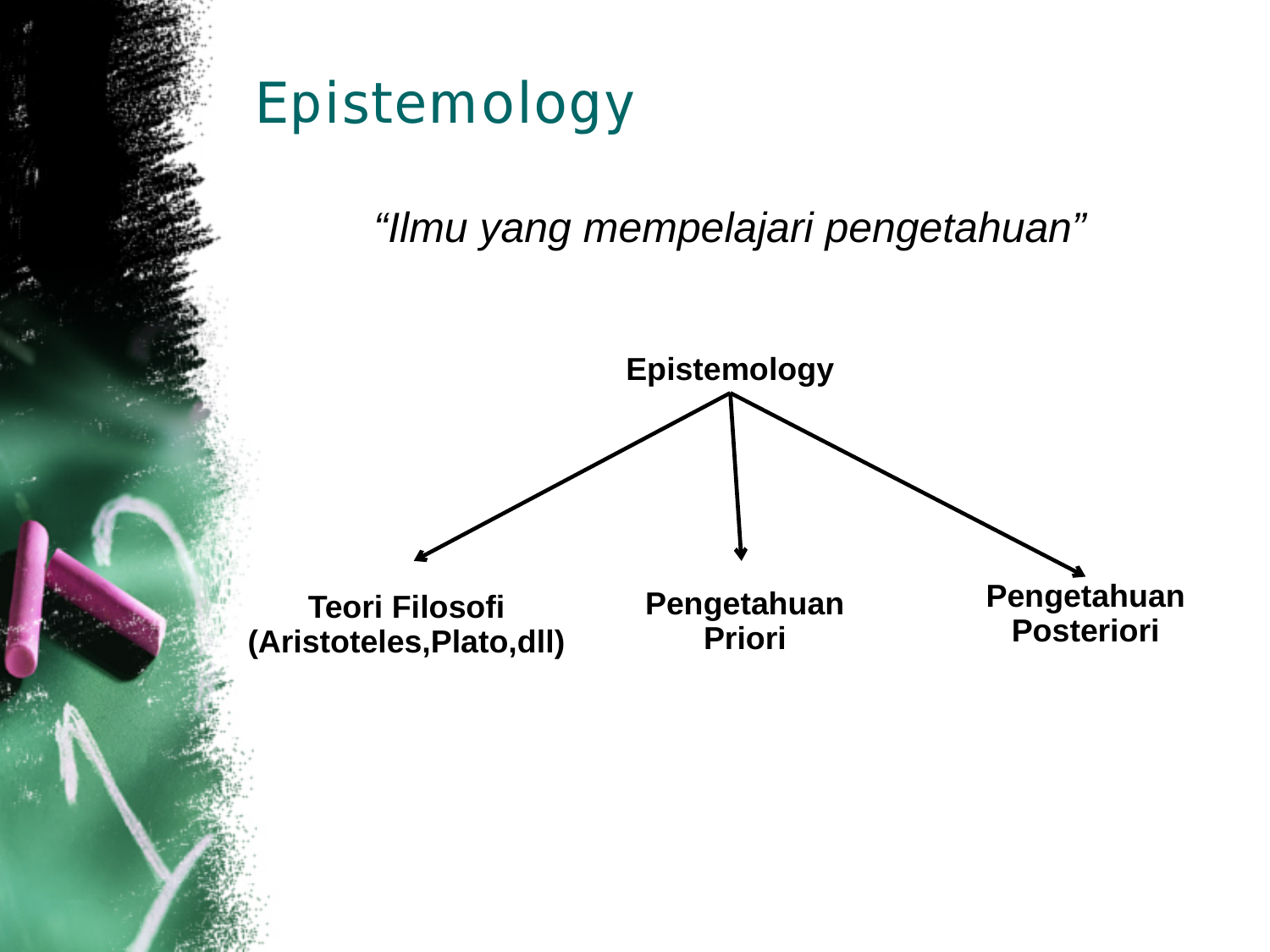

# Epistemology
“Ilmu yang mempelajari pengetahuan”
Epistemology
Pengetahuan
Posteriori
Pengetahuan
Priori
Teori Filosofi
(Aristoteles,Plato,dll)